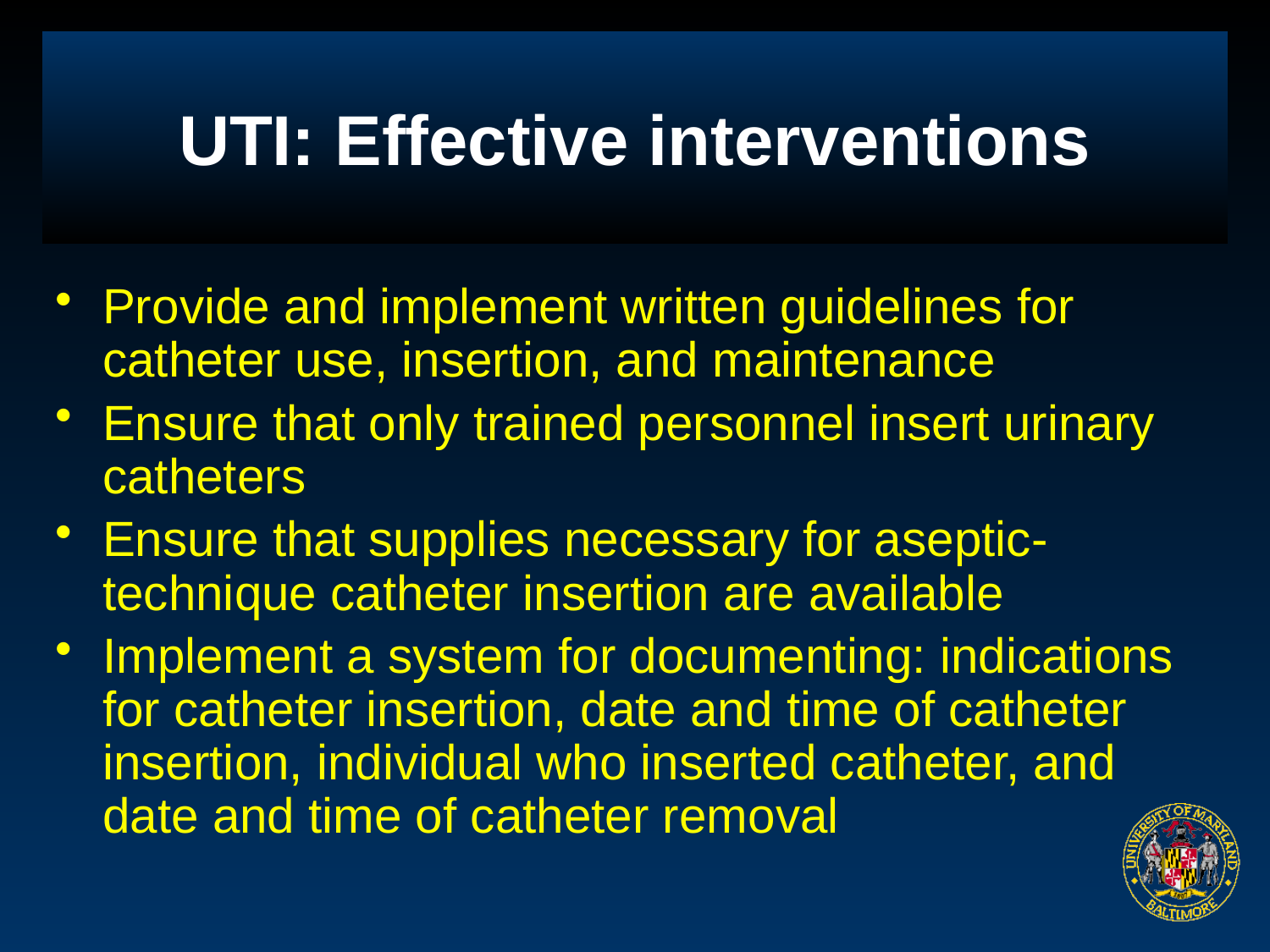

# UTI: Effective interventions
Provide and implement written guidelines for catheter use, insertion, and maintenance
Ensure that only trained personnel insert urinary catheters
Ensure that supplies necessary for aseptic-technique catheter insertion are available
Implement a system for documenting: indications for catheter insertion, date and time of catheter insertion, individual who inserted catheter, and date and time of catheter removal